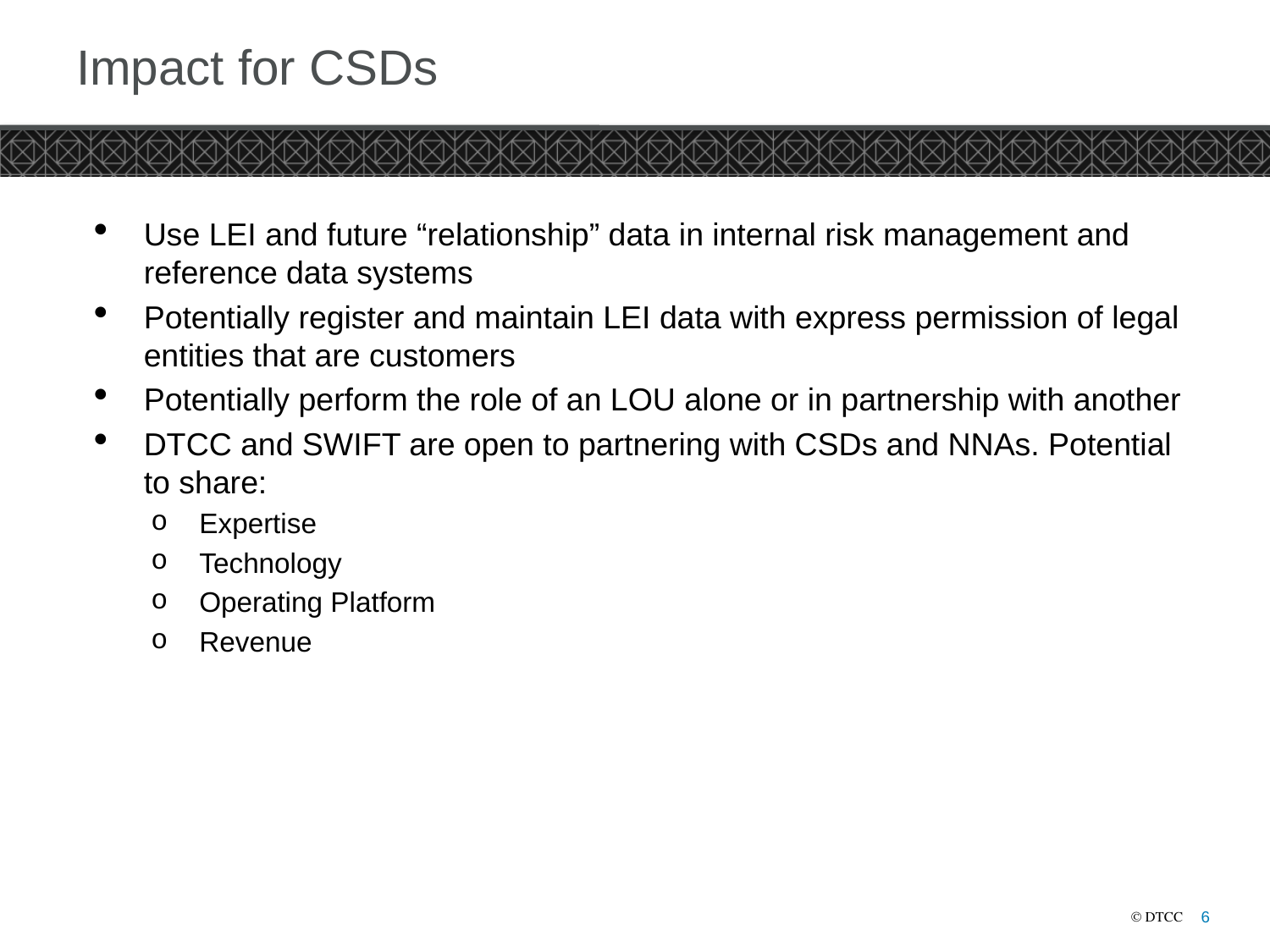

# Impact for CSDs
Use LEI and future “relationship” data in internal risk management and reference data systems
Potentially register and maintain LEI data with express permission of legal entities that are customers
Potentially perform the role of an LOU alone or in partnership with another
DTCC and SWIFT are open to partnering with CSDs and NNAs. Potential to share:
Expertise
Technology
Operating Platform
Revenue